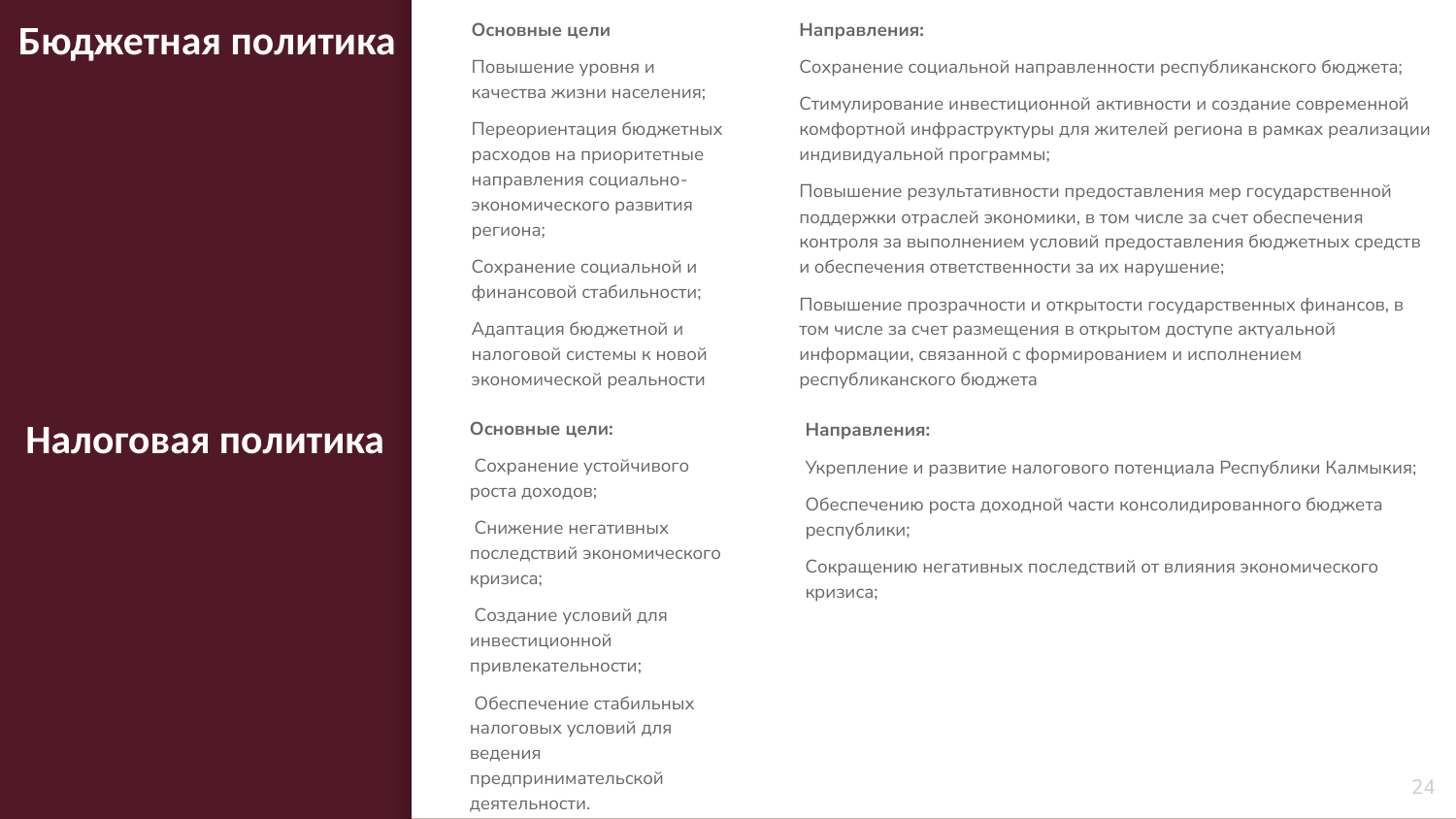

# Бюджетная политика
Основные цели
Повышение уровня и качества жизни населения;
Переориентация бюджетных расходов на приоритетные направления социально-экономического развития региона;
Сохранение социальной и финансовой стабильности;
Адаптация бюджетной и налоговой системы к новой экономической реальности
Направления:
Сохранение социальной направленности республиканского бюджета;
Стимулирование инвестиционной активности и создание современной комфортной инфраструктуры для жителей региона в рамках реализации индивидуальной программы;
Повышение результативности предоставления мер государственной поддержки отраслей экономики, в том числе за счет обеспечения контроля за выполнением условий предоставления бюджетных средств и обеспечения ответственности за их нарушение;
Повышение прозрачности и открытости государственных финансов, в том числе за счет размещения в открытом доступе актуальной информации, связанной с формированием и исполнением республиканского бюджета
Налоговая политика
Основные цели:
 Сохранение устойчивого роста доходов;
 Снижение негативных последствий экономического кризиса;
 Создание условий для инвестиционной привлекательности;
 Обеспечение стабильных налоговых условий для ведения предпринимательской деятельности.
Направления:
Укрепление и развитие налогового потенциала Республики Калмыкия;
Обеспечению роста доходной части консолидированного бюджета республики;
Сокращению негативных последствий от влияния экономического кризиса;
24